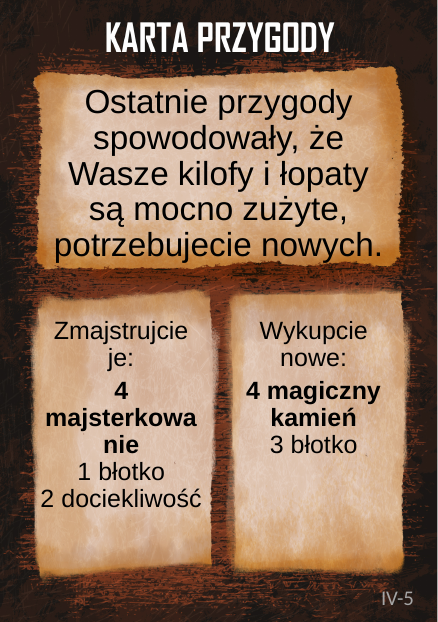

# Ostatnie przygody spowodowały, że Wasze kilofy i łopaty są mocno zużyte, potrzebujecie nowych.
Zmajstrujcie je:
4 majsterkowanie
1 błotko
2 dociekliwość
Wykupcie nowe:
4 magiczny kamień
3 błotko
IV-5